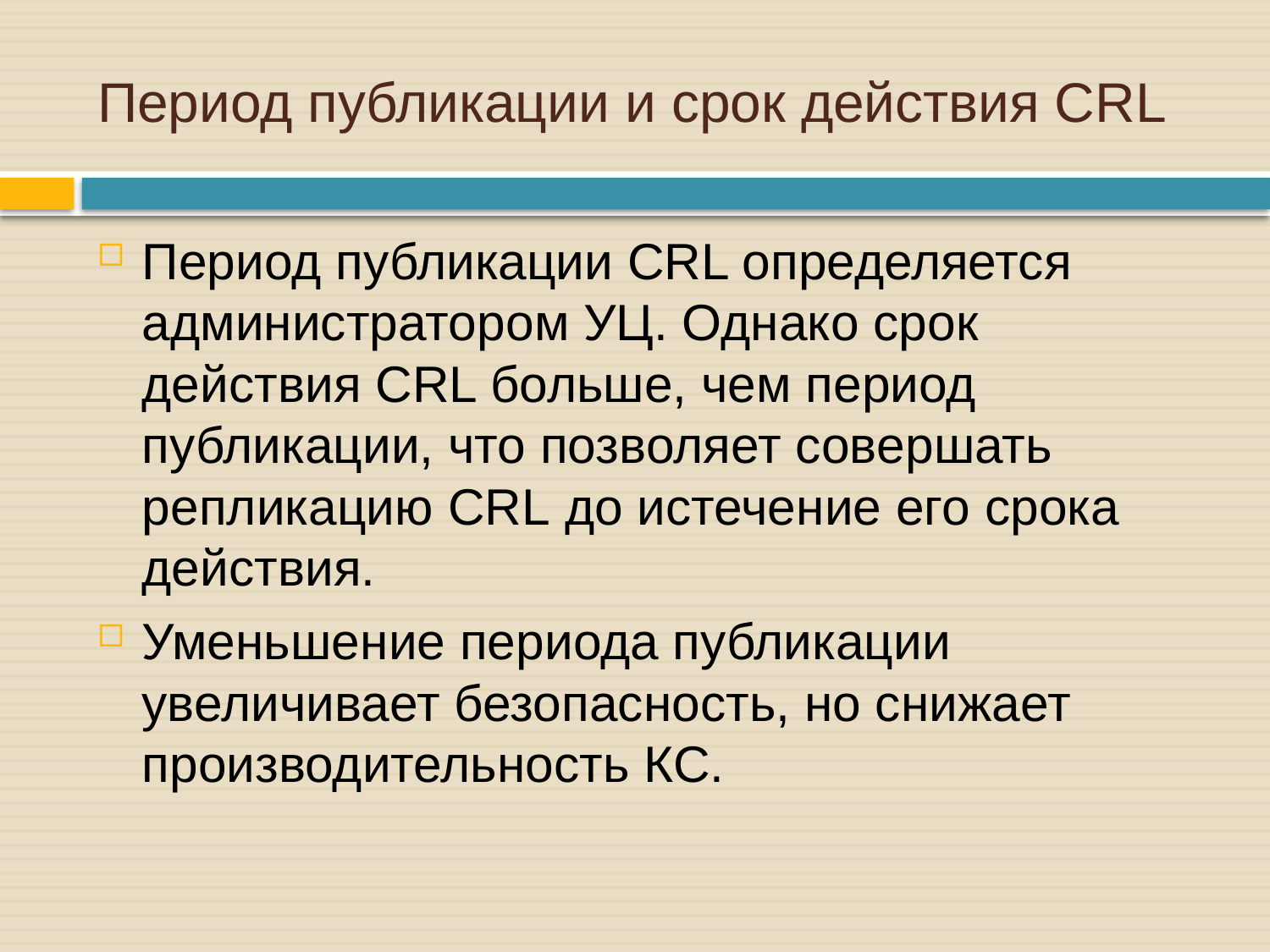

# Период публикации и срок действия CRL
Период публикации CRL определяется администратором УЦ. Однако срок действия CRL больше, чем период публикации, что позволяет совершать репликацию CRL до истечение его срока действия.
Уменьшение периода публикации увеличивает безопасность, но снижает производительность КС.